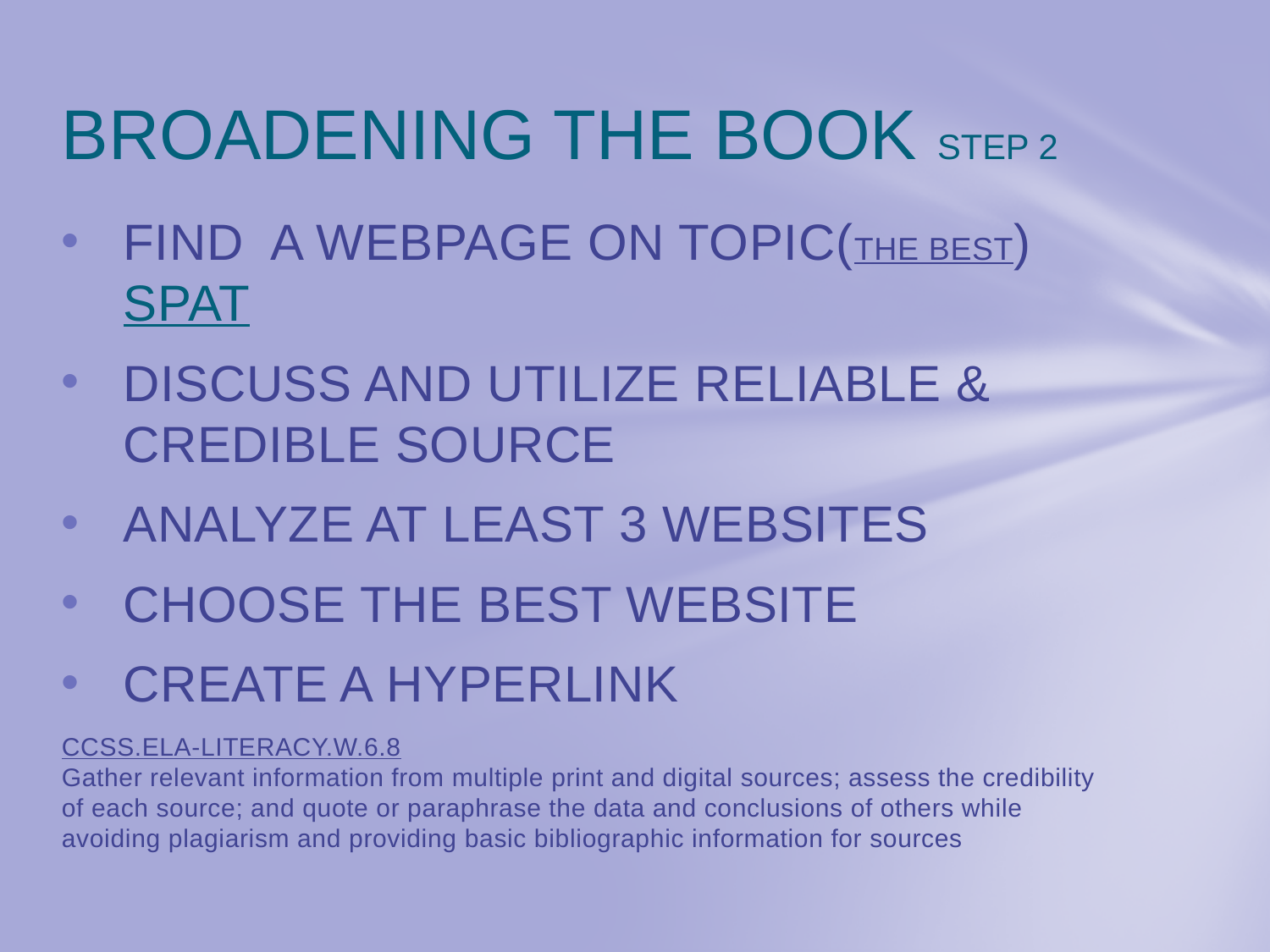

# BROADENING THE BOOK STEP 2
FIND  A WEBPAGE ON TOPIC(THE BEST) SPAT
DISCUSS AND UTILIZE RELIABLE & CREDIBLE SOURCE
ANALYZE AT LEAST 3 WEBSITES
CHOOSE THE BEST WEBSITE
CREATE A HYPERLINK
CCSS.ELA-LITERACY.W.6.8
Gather relevant information from multiple print and digital sources; assess the credibility of each source; and quote or paraphrase the data and conclusions of others while avoiding plagiarism and providing basic bibliographic information for sources